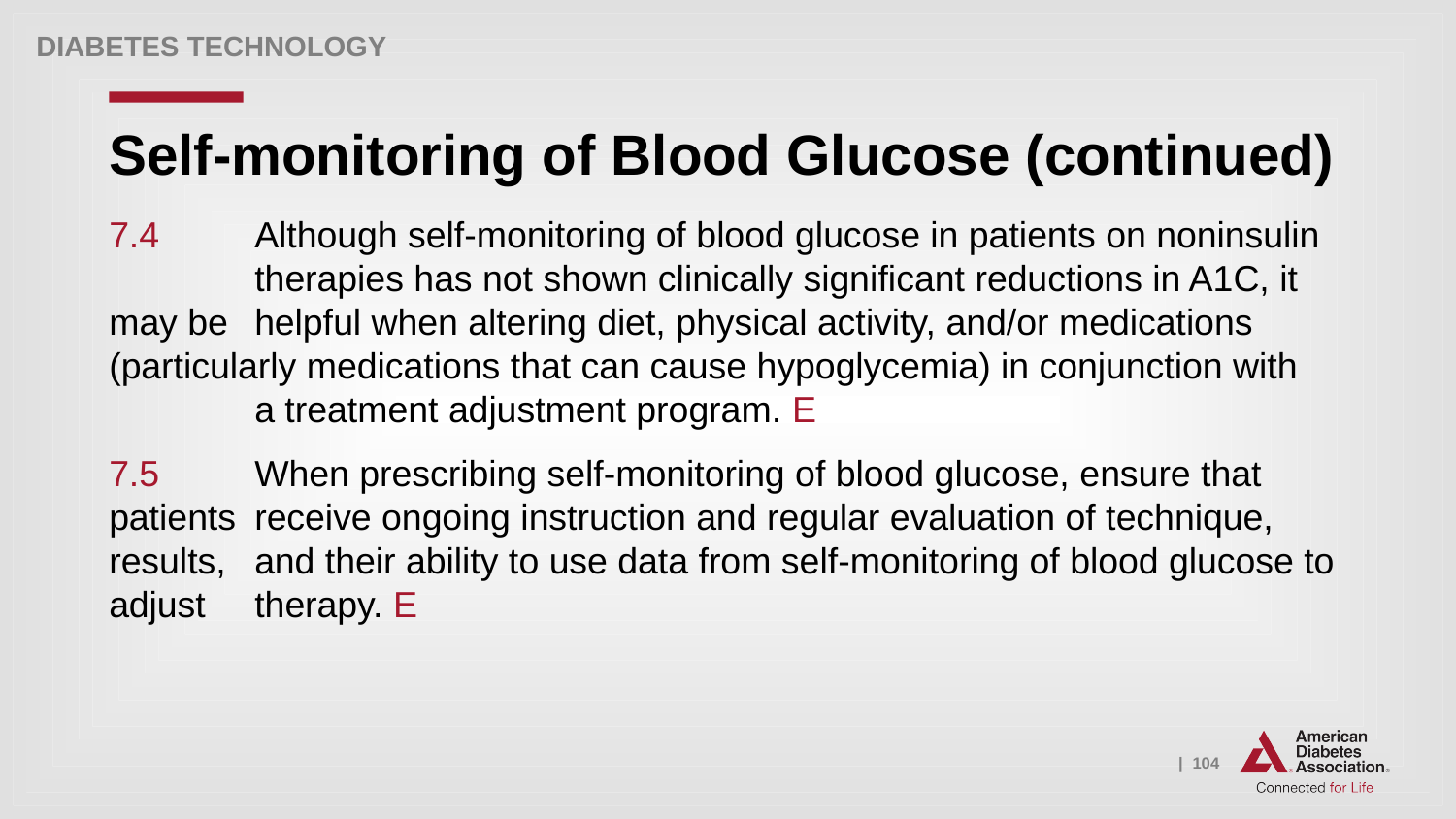

Diabetes Technology
# Self-monitoring of Blood Glucose (continued)
7.4 	Although self-monitoring of blood glucose in patients on noninsulin 	therapies has not shown clinically significant reductions in A1C, it may be 	helpful when altering diet, physical activity, and/or medications 	(particularly medications that can cause hypoglycemia) in conjunction with 	a treatment adjustment program. E
7.5 	When prescribing self-monitoring of blood glucose, ensure that patients 	receive ongoing instruction and regular evaluation of technique, results, 	and their ability to use data from self-monitoring of blood glucose to adjust 	therapy. E